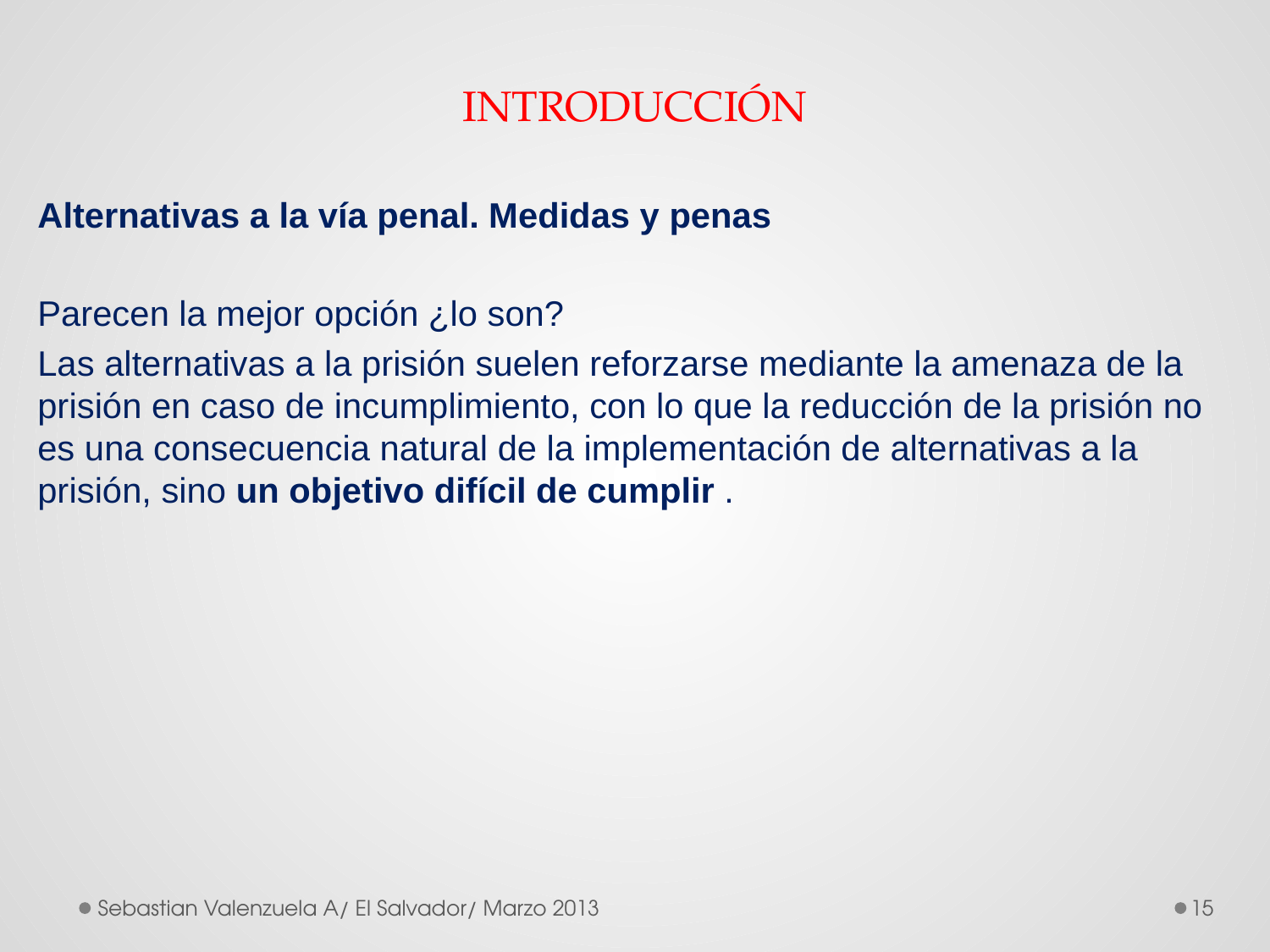

# INTRODUCCIÓN
Alternativas a la vía penal. Medidas y penas

Parecen la mejor opción ¿lo son?
Las alternativas a la prisión suelen reforzarse mediante la amenaza de la prisión en caso de incumplimiento, con lo que la reducción de la prisión no es una consecuencia natural de la implementación de alternativas a la prisión, sino un objetivo difícil de cumplir .

Sebastian Valenzuela A/ El Salvador/ Marzo 2013
15